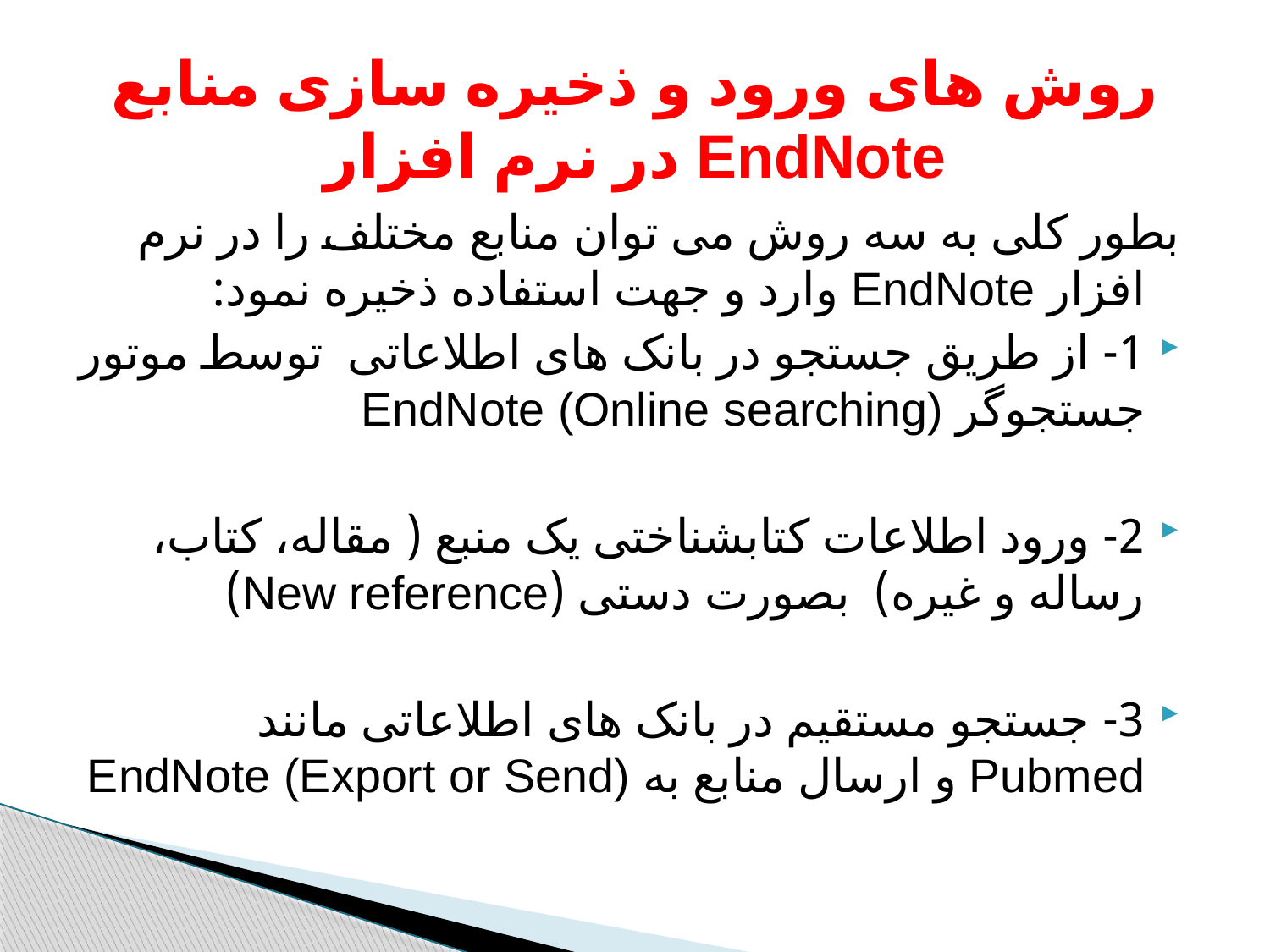

# روش های ورود و ذخیره سازی منابع در نرم افزار EndNote
بطور کلی به سه روش می توان منابع مختلف را در نرم افزار EndNote وارد و جهت استفاده ذخیره نمود:
1- از طریق جستجو در بانک های اطلاعاتی  توسط موتور جستجوگر EndNote (Online searching)

2- ورود اطلاعات کتابشناختی یک منبع ( مقاله، کتاب، رساله و غیره)  بصورت دستی (New reference)

3- جستجو مستقیم در بانک های اطلاعاتی مانند Pubmed و ارسال منابع به EndNote (Export or Send)